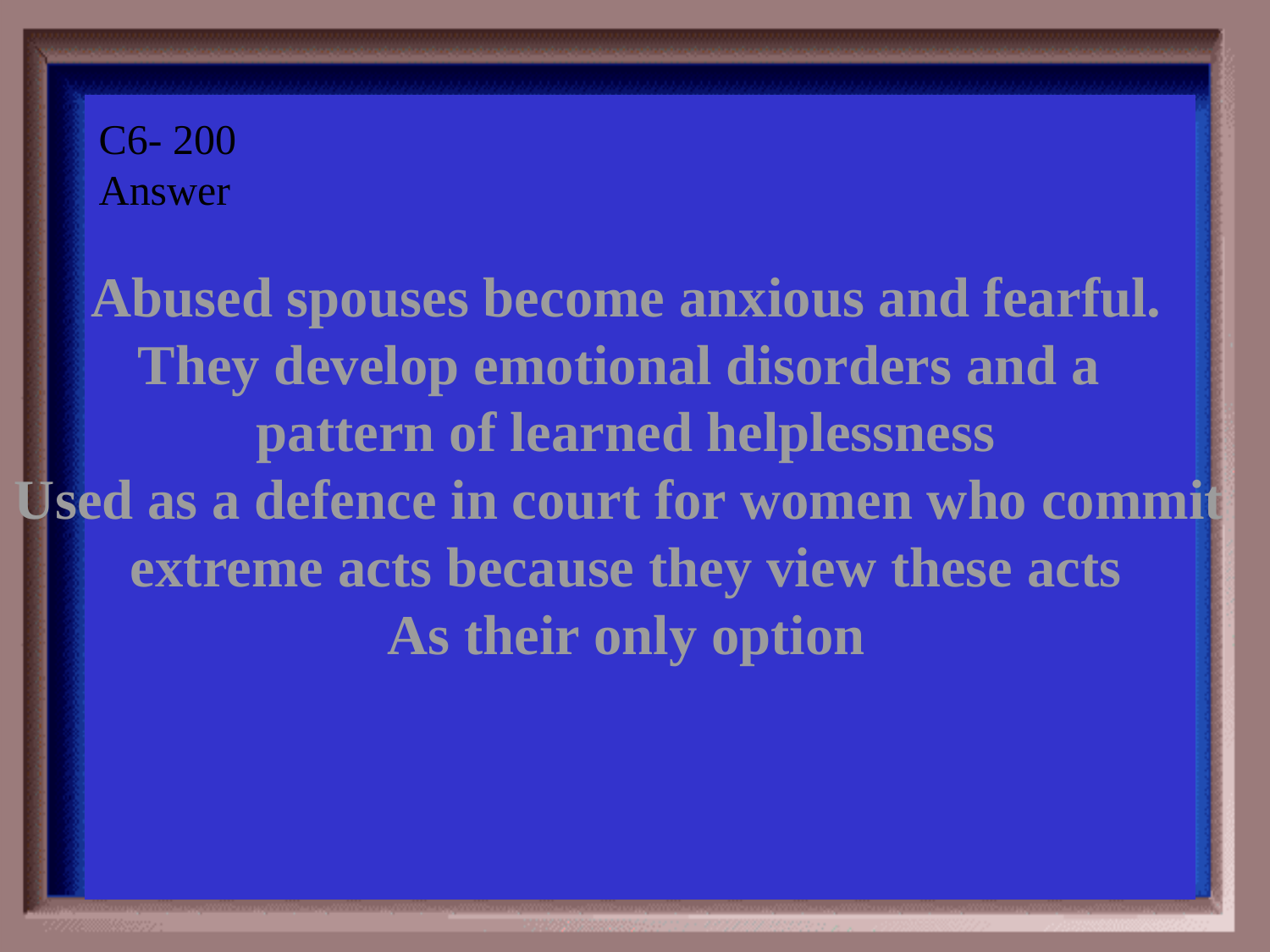

Category #6 $200 Question

C6- 200
Answer
Abused spouses become anxious and fearful.
They develop emotional disorders and a
pattern of learned helplessness
Used as a defence in court for women who commit
extreme acts because they view these acts
As their only option